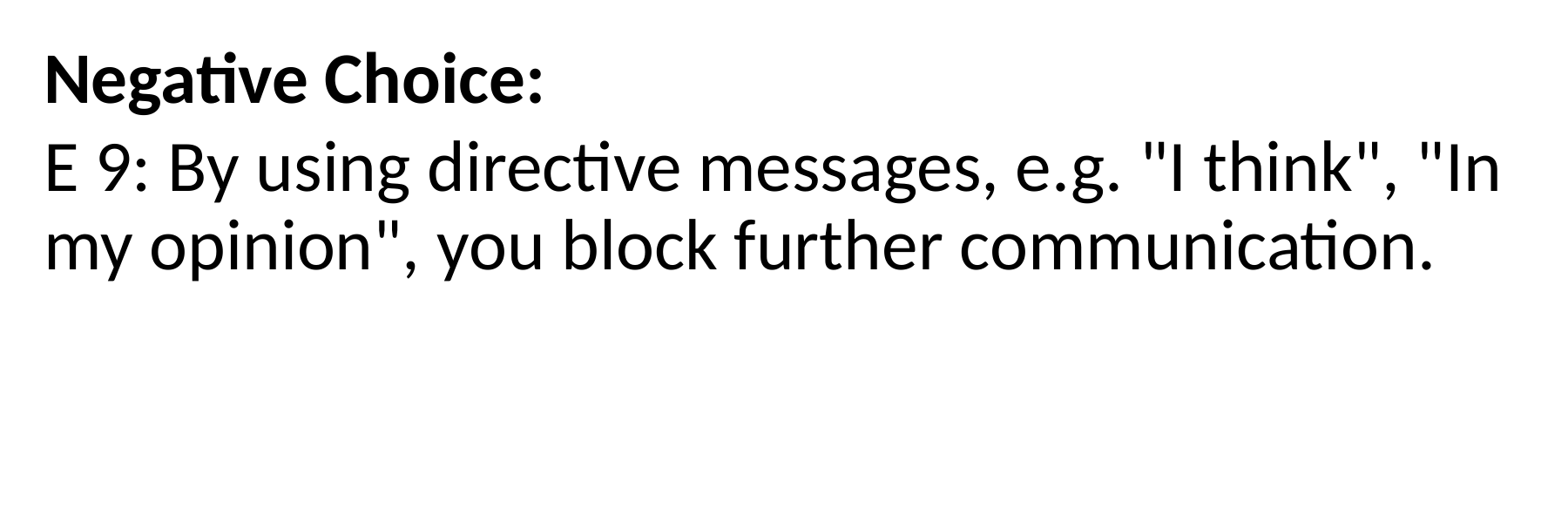

Negative Choice:
E 9: By using directive messages, e.g. "I think", "In my opinion", you block further communication.